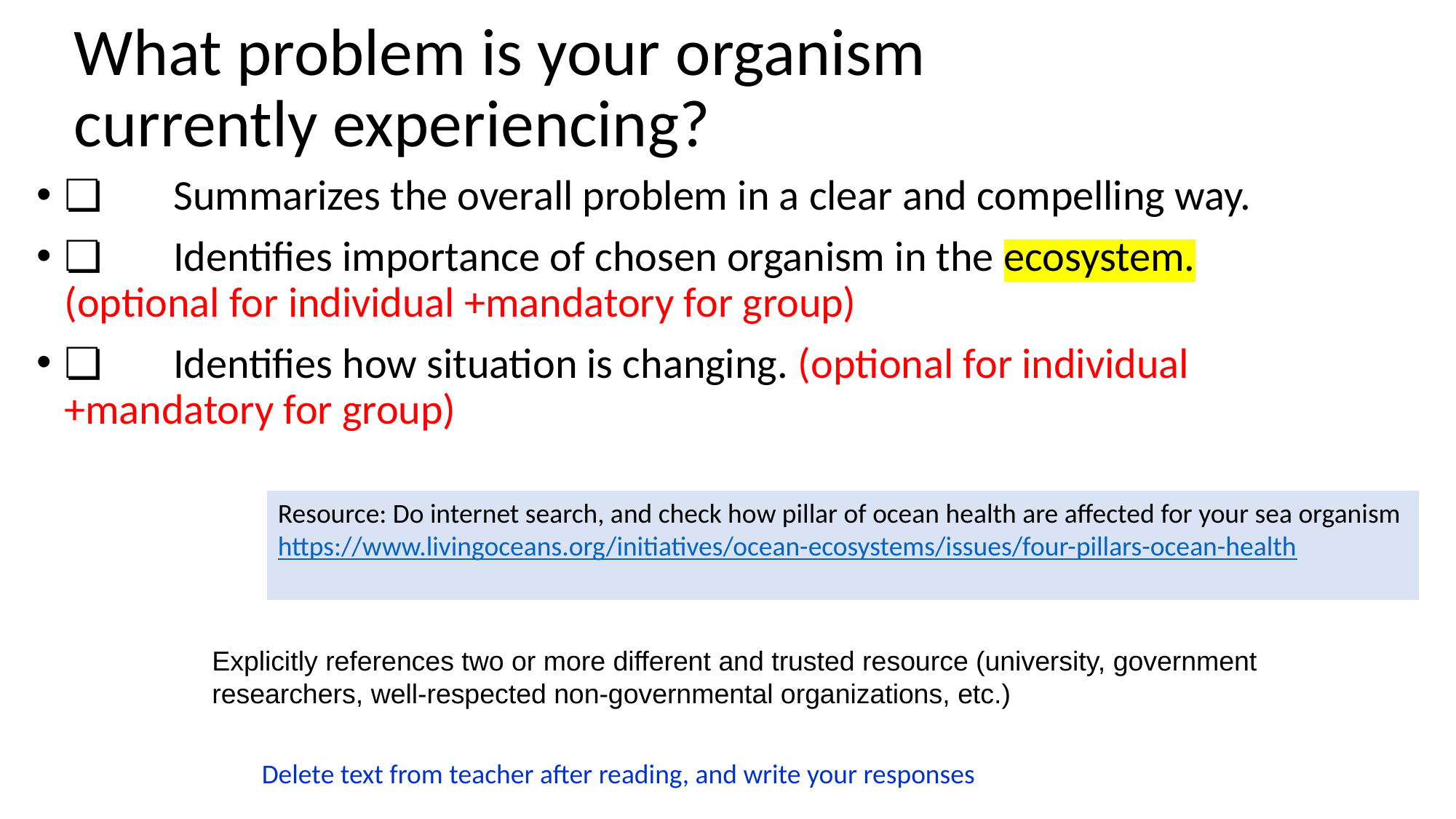

# What problem is your organism currently experiencing?
❏	Summarizes the overall problem in a clear and compelling way.
❏	Identifies importance of chosen organism in the ecosystem. (optional for individual +mandatory for group)
❏	Identifies how situation is changing. (optional for individual +mandatory for group)

Resource: Do internet search, and check how pillar of ocean health are affected for your sea organism
https://www.livingoceans.org/initiatives/ocean-ecosystems/issues/four-pillars-ocean-health

Explicitly references two or more different and trusted resource (university, government researchers, well-respected non-governmental organizations, etc.)
Delete text from teacher after reading, and write your responses